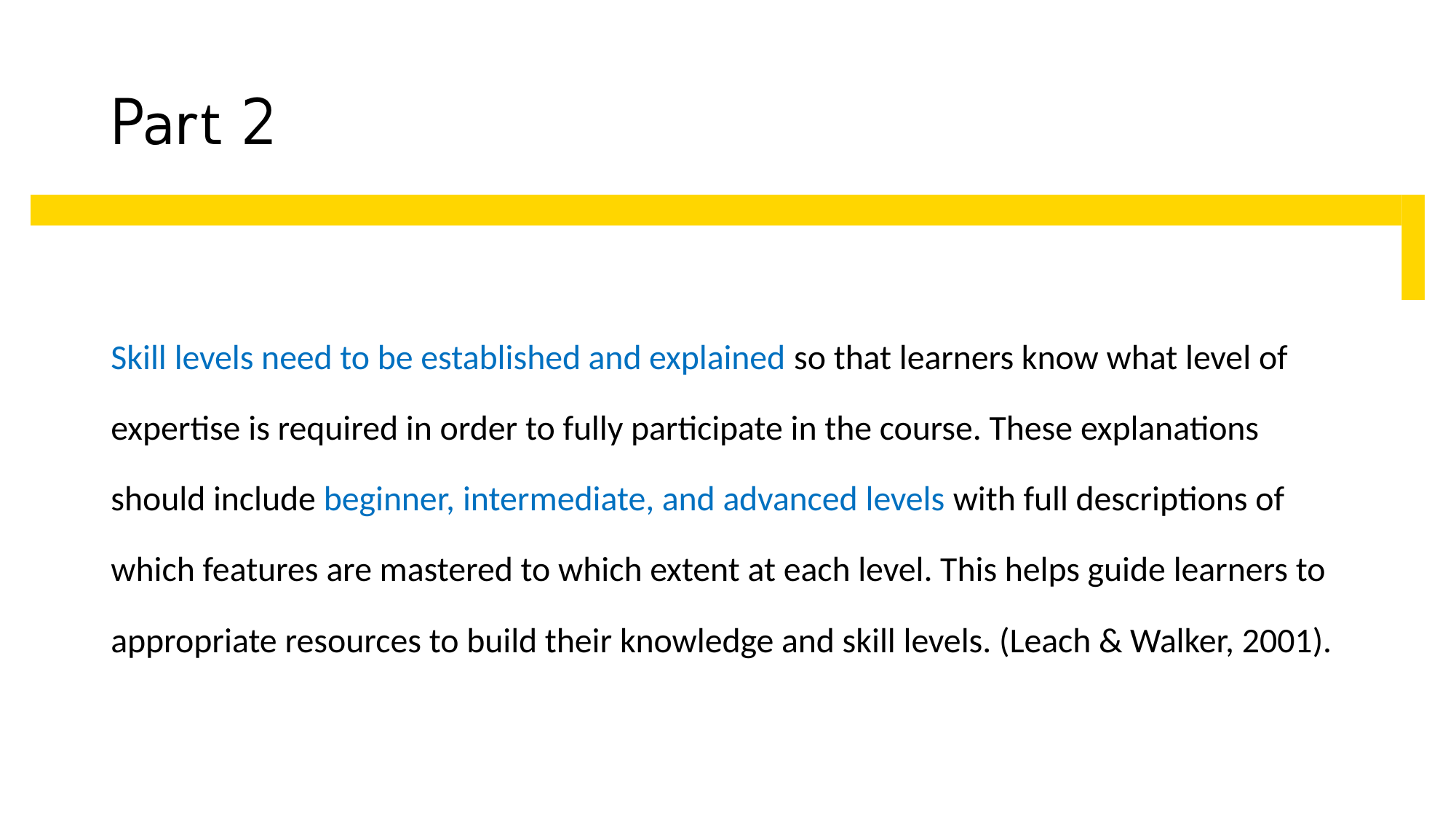

# Part 2

Skill levels need to be established and explained so that learners know what level of expertise is required in order to fully participate in the course. These explanations should include beginner, intermediate, and advanced levels with full descriptions of which features are mastered to which extent at each level. This helps guide learners to appropriate resources to build their knowledge and skill levels. (Leach & Walker, 2001).